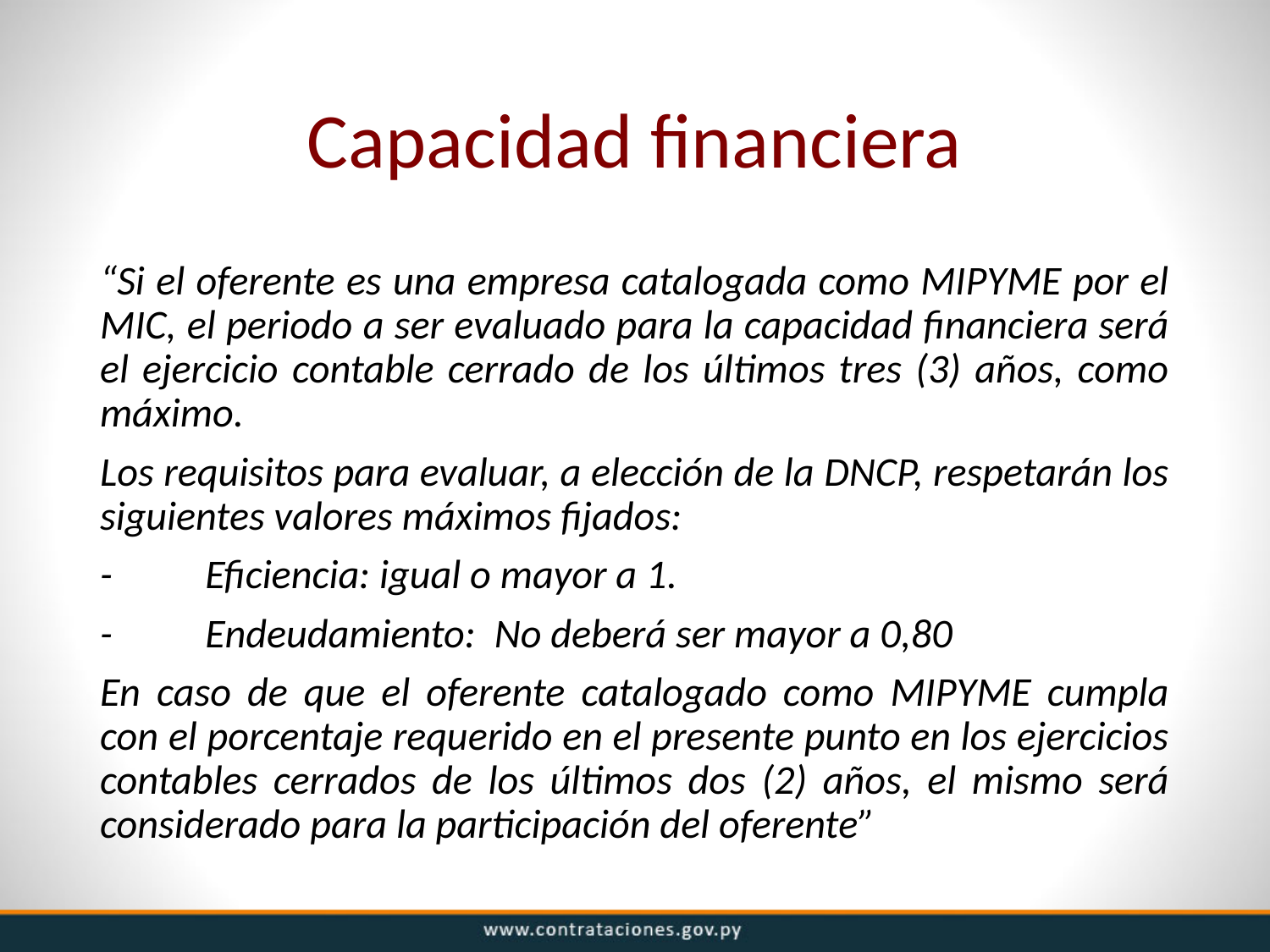

# Capacidad financiera
“Si el oferente es una empresa catalogada como MIPYME por el MIC, el periodo a ser evaluado para la capacidad financiera será el ejercicio contable cerrado de los últimos tres (3) años, como máximo.
Los requisitos para evaluar, a elección de la DNCP, respetarán los siguientes valores máximos fijados:
-	Eficiencia: igual o mayor a 1.
-	Endeudamiento:  No deberá ser mayor a 0,80
En caso de que el oferente catalogado como MIPYME cumpla con el porcentaje requerido en el presente punto en los ejercicios contables cerrados de los últimos dos (2) años, el mismo será considerado para la participación del oferente”